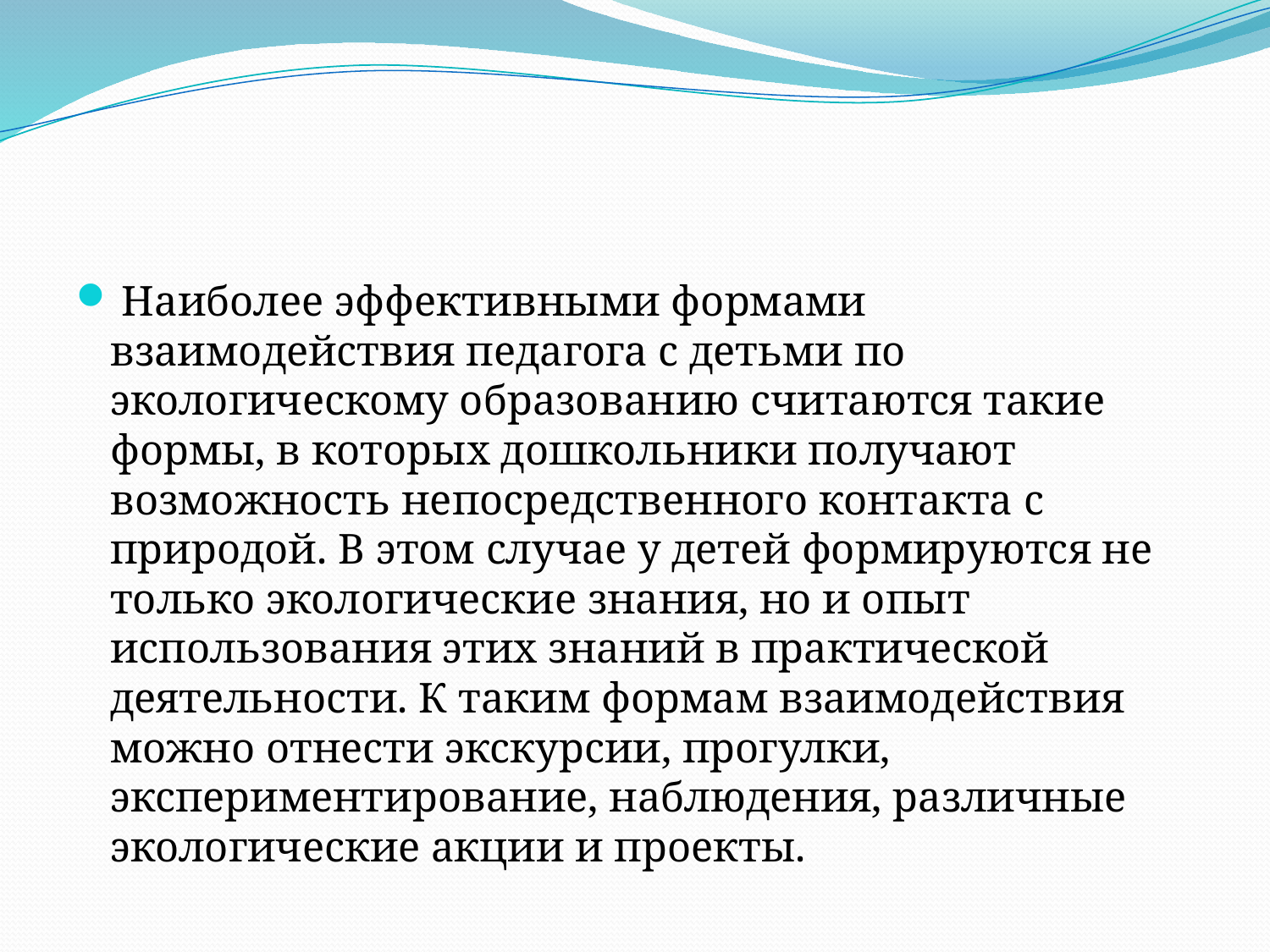

#
 Наиболее эффективными формами взаимодействия педагога с детьми по экологическому образованию считаются такие формы, в которых дошкольники получают возможность непосредственного контакта с природой. В этом случае у детей формируются не только экологические знания, но и опыт использования этих знаний в практической деятельности. К таким формам взаимодействия можно отнести экскурсии, прогулки, экспериментирование, наблюдения, различные экологические акции и проекты.